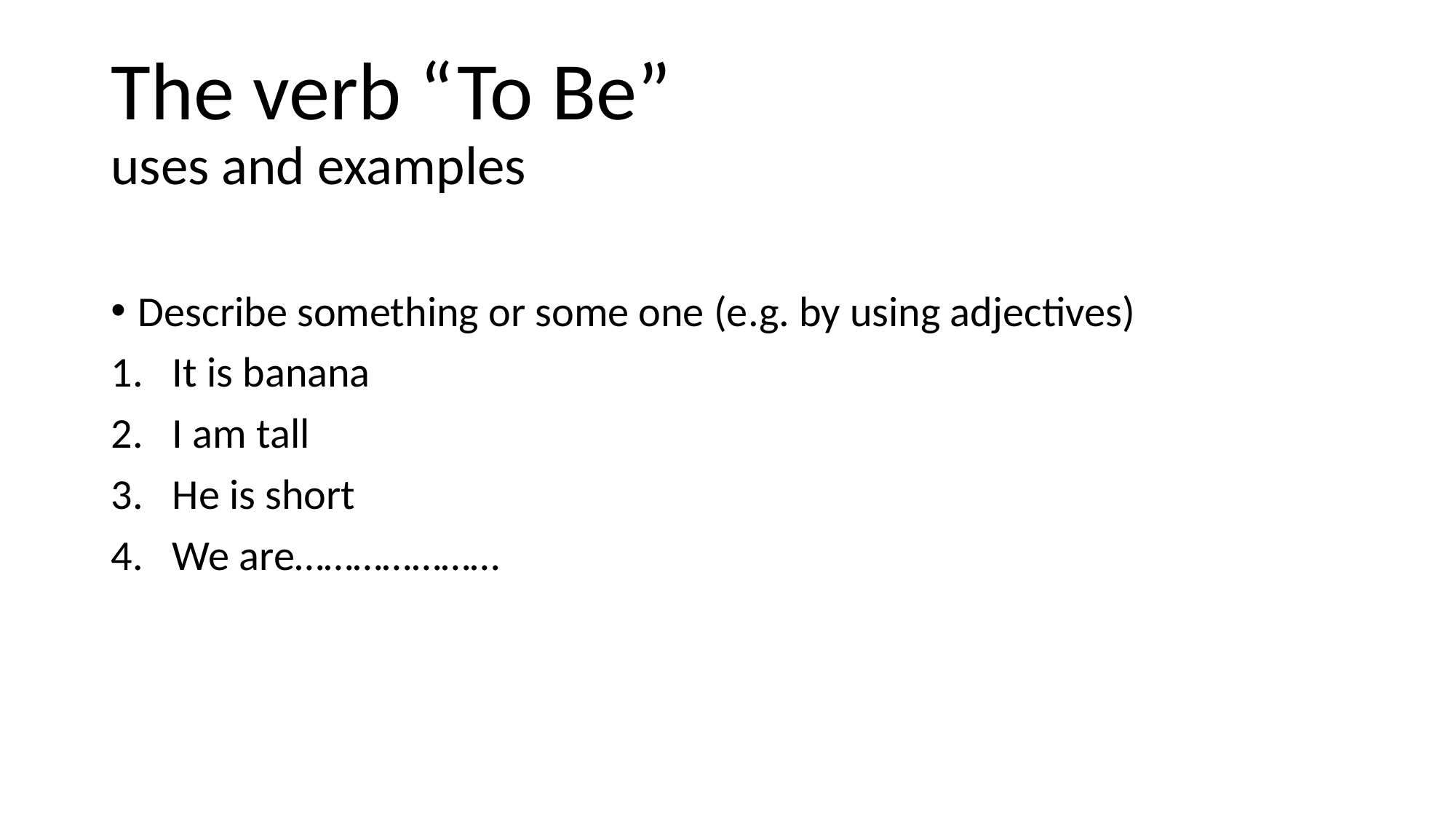

# The verb “To Be” uses and examples

Describe something or some one (e.g. by using adjectives)
It is banana
I am tall
He is short
We are…………………